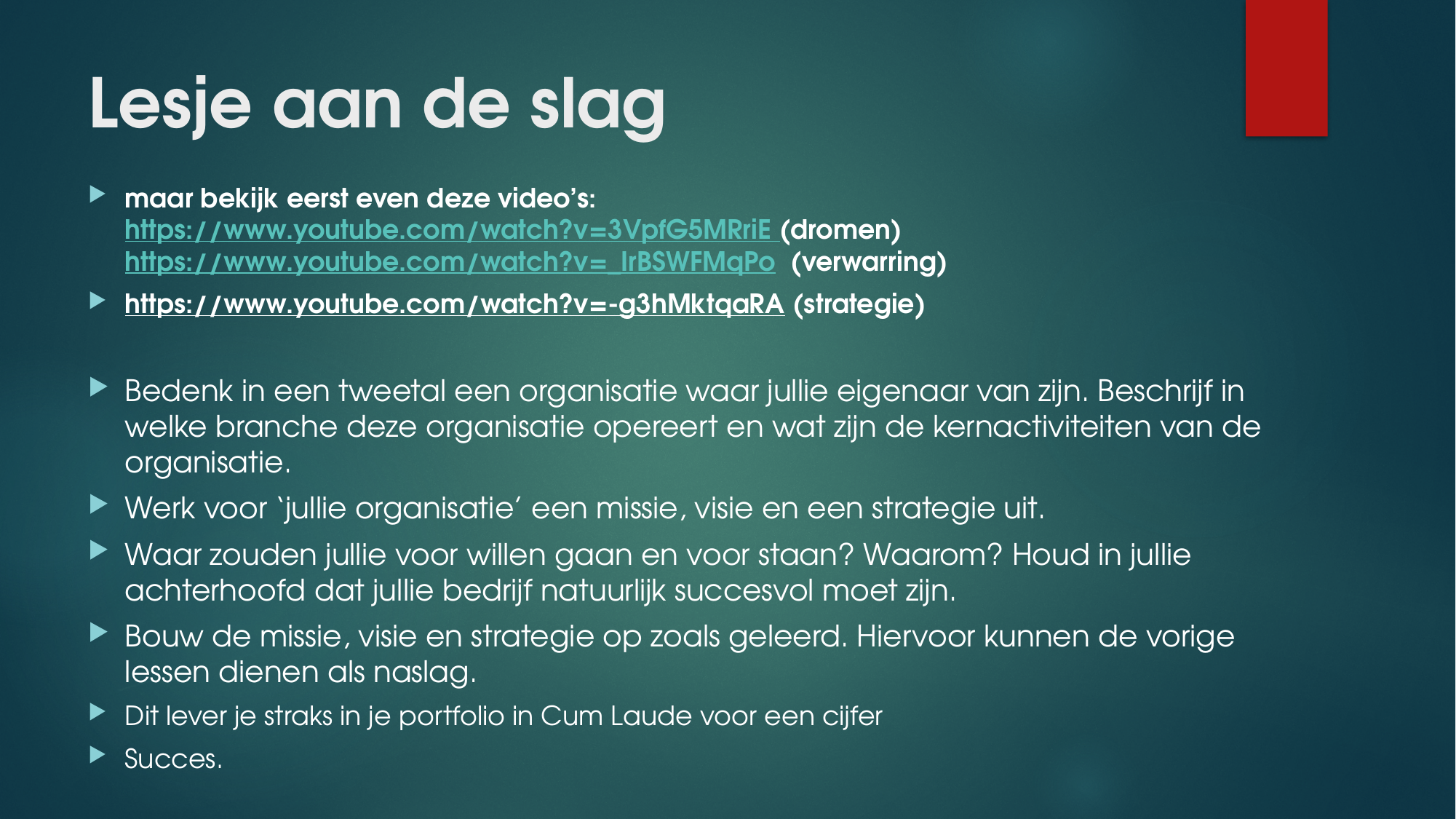

# Lesje aan de slag
maar bekijk eerst even deze video’s:
https://www.youtube.com/watch?v=3VpfG5MRriE (dromen) https://www.youtube.com/watch?v=_IrBSWFMqPo  (verwarring)
https://www.youtube.com/watch?v=-g3hMktqaRA (strategie)

Bedenk in een tweetal een organisatie waar jullie eigenaar van zijn. Beschrijf in welke branche deze organisatie opereert en wat zijn de kernactiviteiten van de organisatie.
Werk voor ‘jullie organisatie’ een missie, visie en een strategie uit.
Waar zouden jullie voor willen gaan en voor staan? Waarom? Houd in jullie achterhoofd dat jullie bedrijf natuurlijk succesvol moet zijn.
Bouw de missie, visie en strategie op zoals geleerd. Hiervoor kunnen de vorige lessen dienen als naslag.
Dit lever je straks in je portfolio in Cum Laude voor een cijfer
Succes.